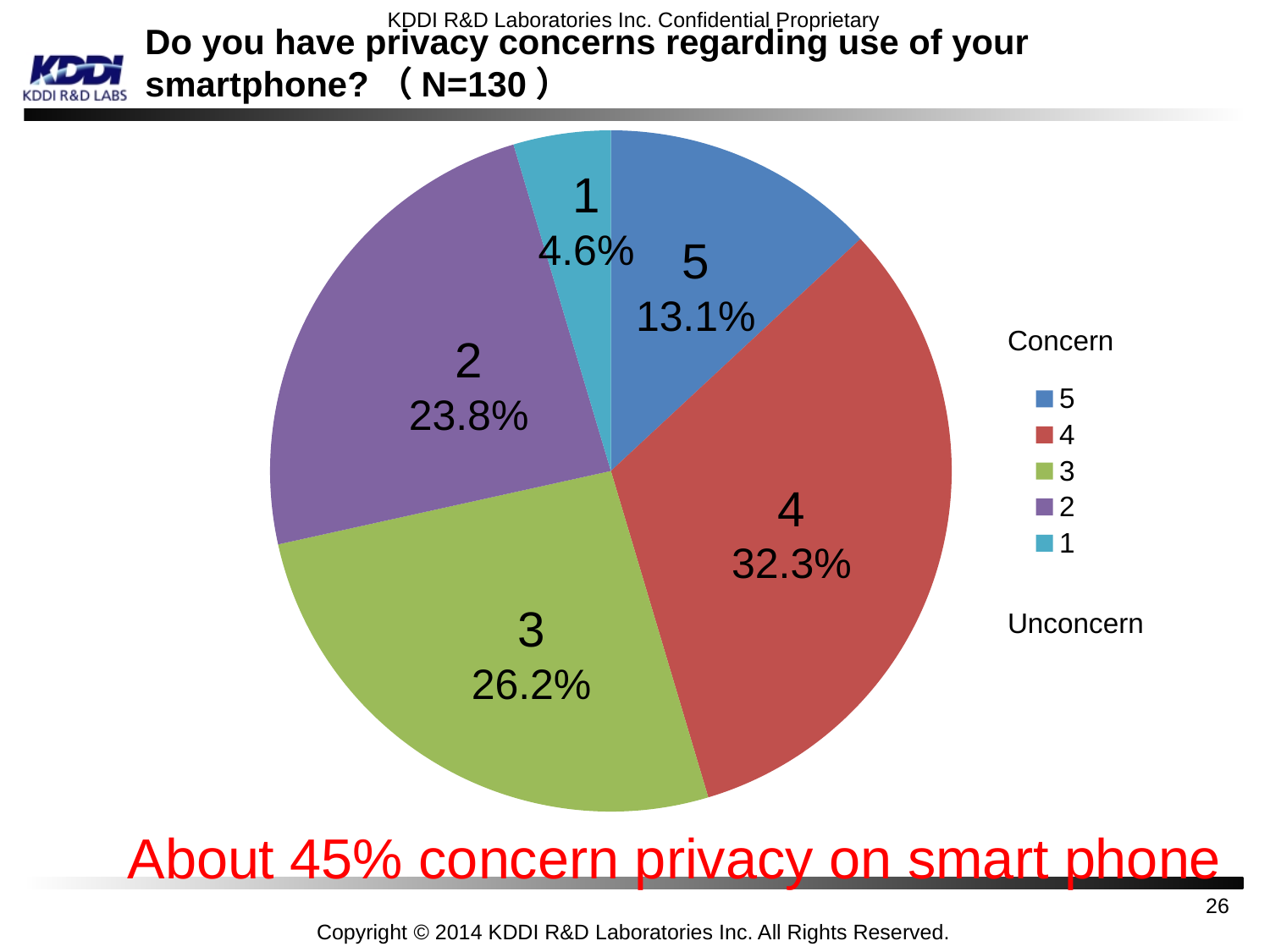

# Do you have privacy concerns regarding use of your smartphone?（N=130）

[unsupported chart]

1
4.6%
5
13.1%
2
23.8%
4
32.3%
3
26.2%
Concern
Unconcern
About 45% concern privacy on smart phone
26